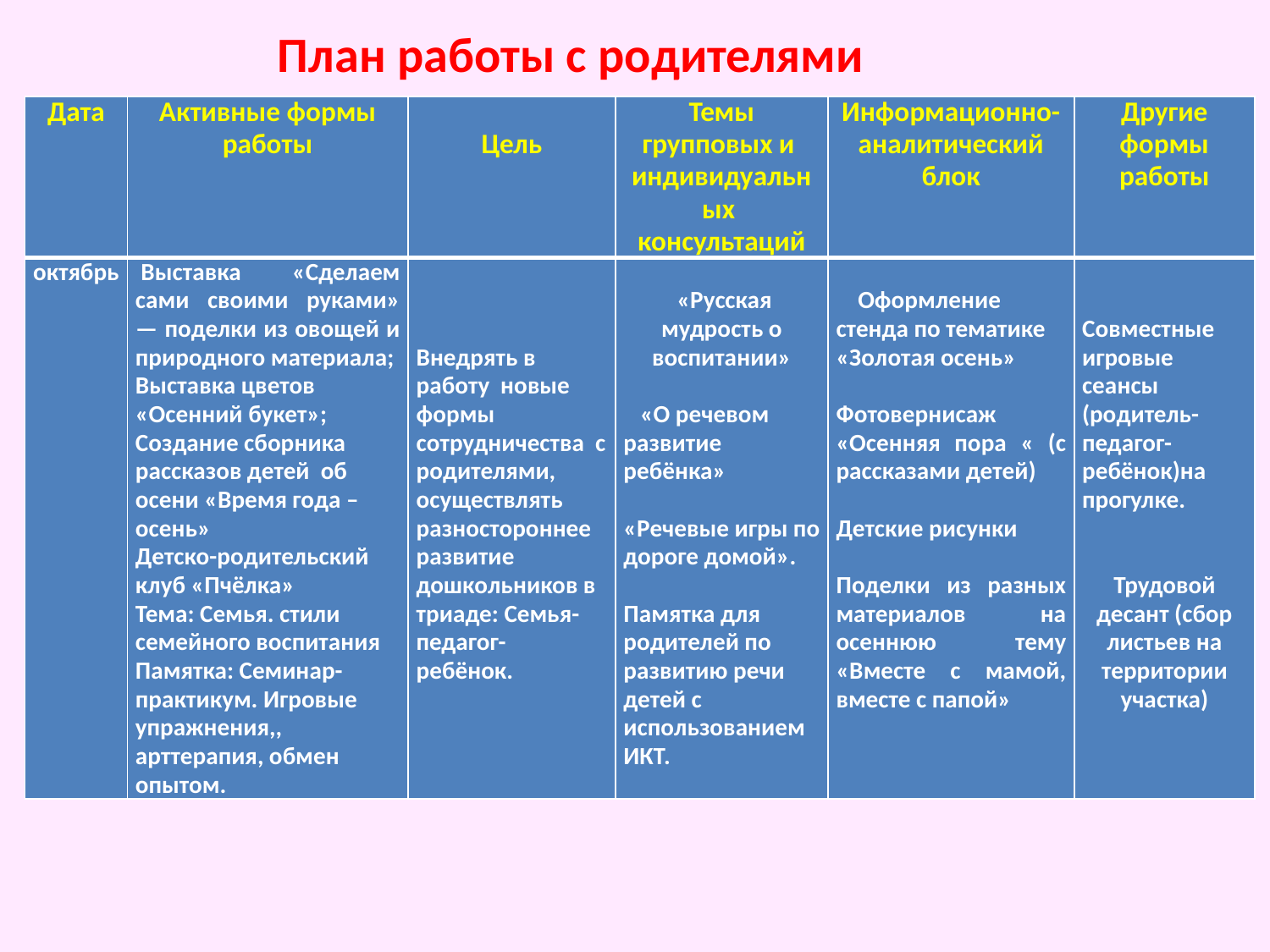

План работы с родителями

| Дата | Активные формы работы | Цель | Темы групповых и индивидуальных консультаций | Информационно-аналитический блок | Другие формы работы |
| --- | --- | --- | --- | --- | --- |
| октябрь | Выставка «Сделаем сами своими руками» — поделки из овощей и природного материала; Выставка цветов «Осенний букет»; Создание сборника рассказов детей об осени «Время года – осень» Детско-родительский клуб «Пчёлка» Тема: Семья. стили семейного воспитания Памятка: Семинар-практикум. Игровые упражнения,, арттерапия, обмен опытом. | Внедрять в работу новые формы сотрудничества с родителями, осуществлять разностороннее развитие дошкольников в триаде: Семья-педагог- ребёнок. | «Русская мудрость о воспитании»   «О речевом развитие ребёнка»   «Речевые игры по дороге домой».   Памятка для родителей по развитию речи детей с использованием ИКТ. | Оформление стенда по тематике «Золотая осень»   Фотовернисаж «Осенняя пора « (с рассказами детей)   Детские рисунки   Поделки из разных материалов на осеннюю тему «Вместе с мамой, вместе с папой» | Совместные игровые сеансы (родитель-педагог- ребёнок)на прогулке.     Трудовой десант (сбор листьев на территории участка) |